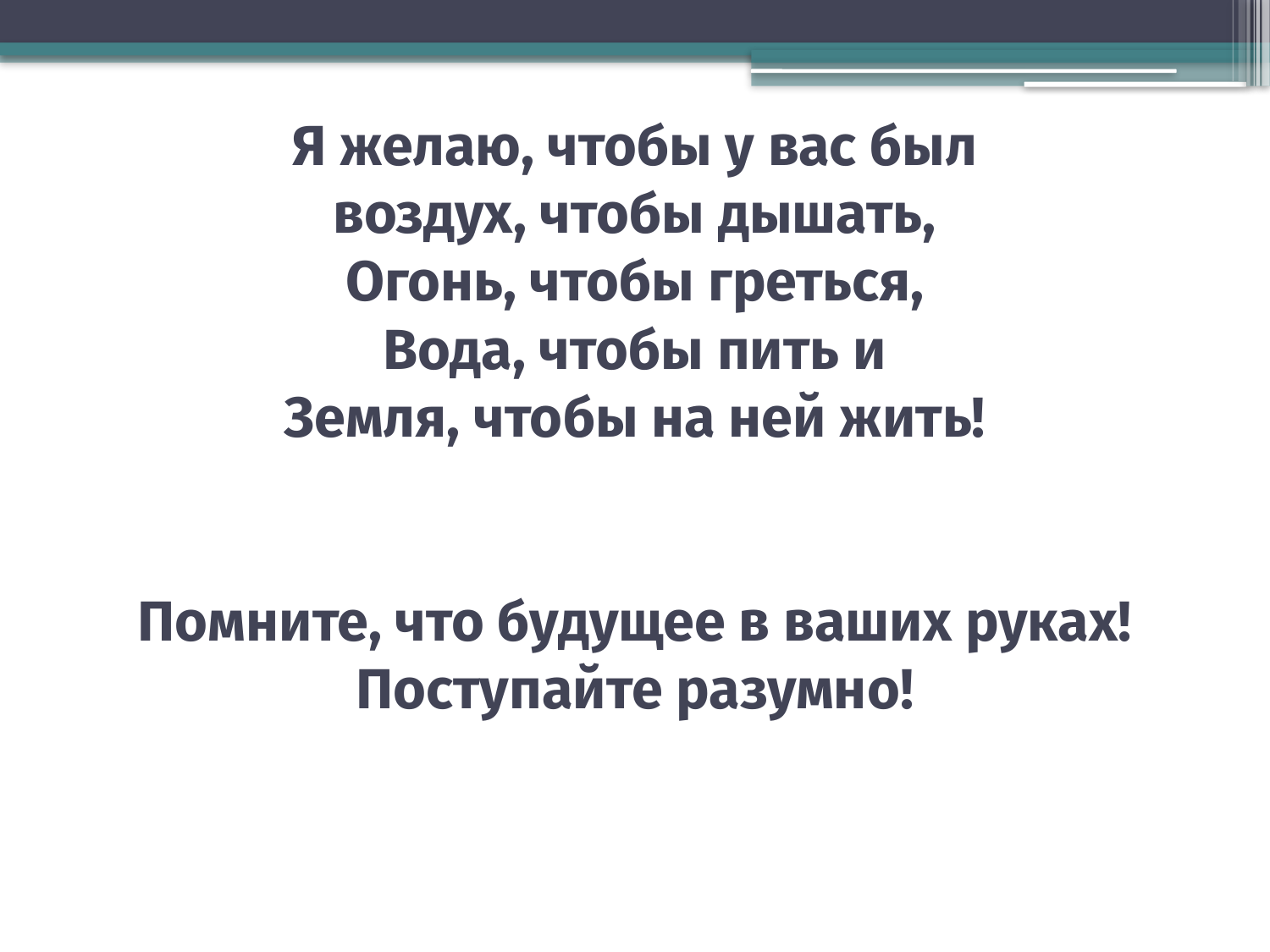

# Я желаю, чтобы у вас был воздух, чтобы дышать, Огонь, чтобы греться, Вода, чтобы пить и Земля, чтобы на ней жить! Помните, что будущее в ваших руках! Поступайте разумно!